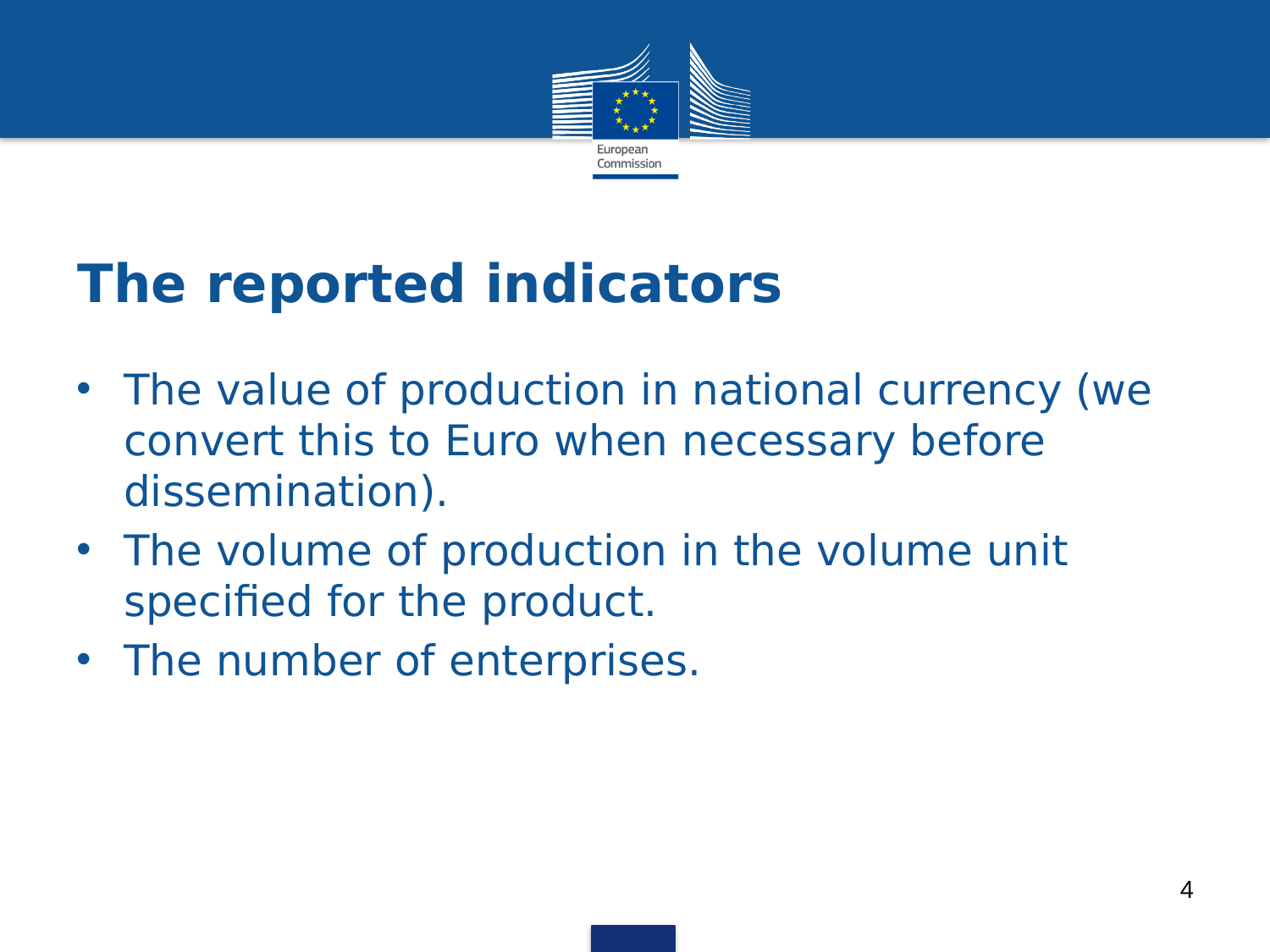

# The reported indicators
The value of production in national currency (we convert this to Euro when necessary before dissemination).
The volume of production in the volume unit specified for the product.
The number of enterprises.
4